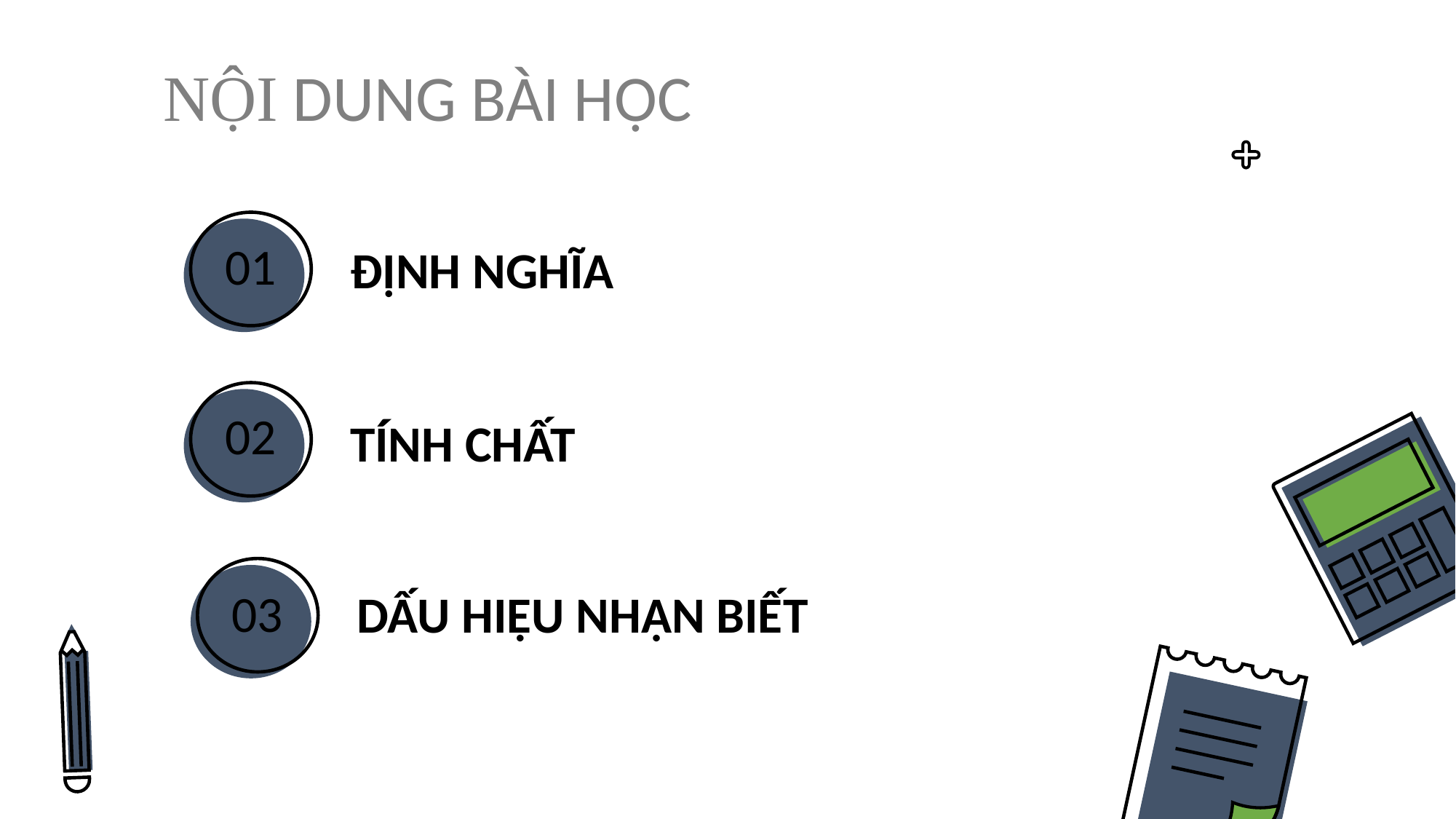

NỘI DUNG BÀI HỌC

ĐỊNH NGHĨA
# 01

02
TÍNH CHẤT

DẤU HIỆU NHẬN BIẾT
03